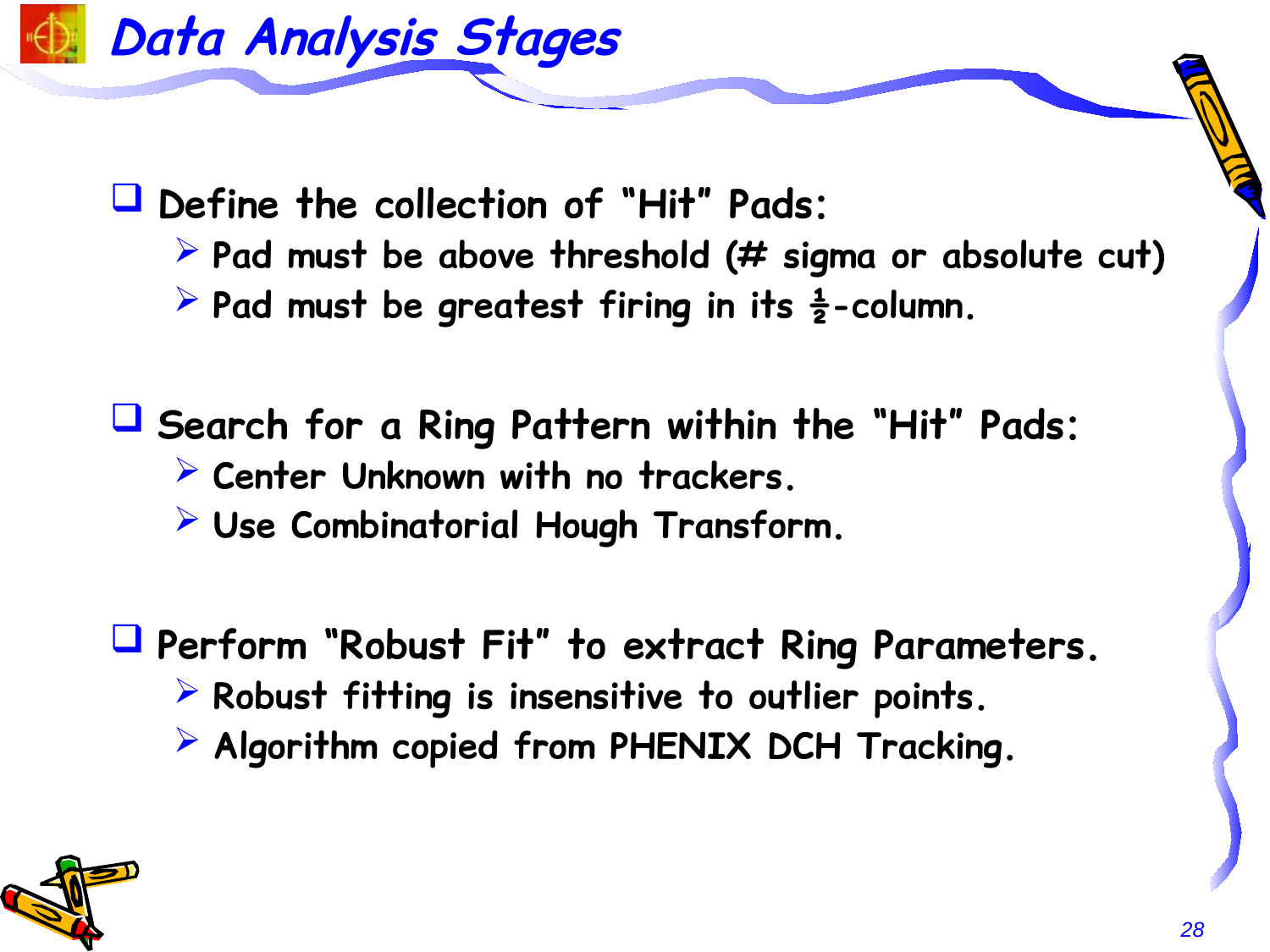

# Data Analysis Stages
Define the collection of “Hit” Pads:
Pad must be above threshold (# sigma or absolute cut)
Pad must be greatest firing in its ½-column.

Search for a Ring Pattern within the “Hit” Pads:
Center Unknown with no trackers.
Use Combinatorial Hough Transform.

Perform “Robust Fit” to extract Ring Parameters.
Robust fitting is insensitive to outlier points.
Algorithm copied from PHENIX DCH Tracking.
28